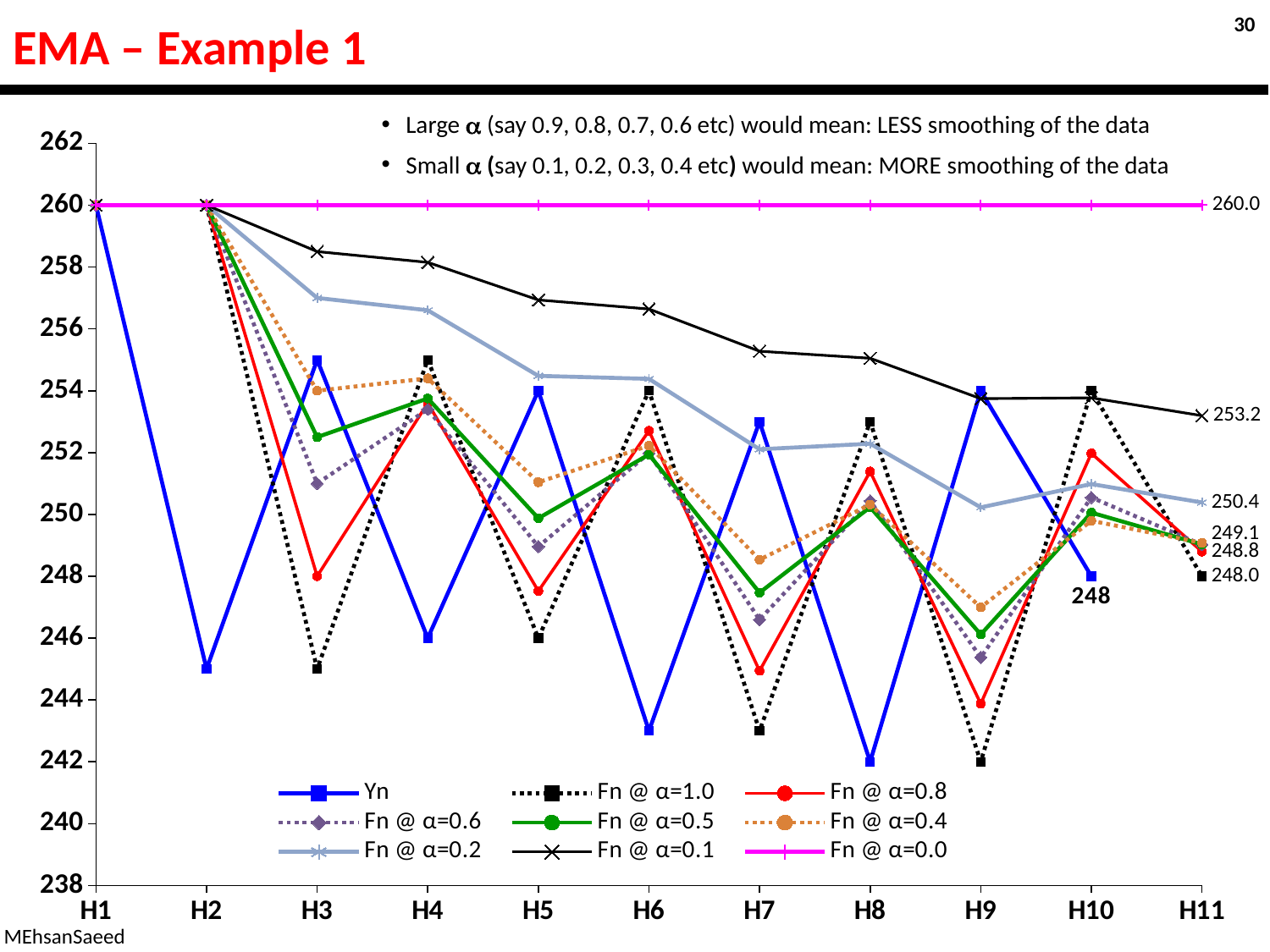

# EMA – Example 1
30
Large α (say 0.9, 0.8, 0.7, 0.6 etc) would mean: LESS smoothing of the data
Small α (say 0.1, 0.2, 0.3, 0.4 etc) would mean: MORE smoothing of the data

### Chart

| Category | Yn | Fn @ α=1.0 | Fn @ α=0.8 | Fn @ α=0.6 | Fn @ α=0.5 | Fn @ α=0.4 | Fn @ α=0.2 | Fn @ α=0.1 | Fn @ α=0.0 |
|---|---|---|---|---|---|---|---|---|---|
| H1 | 260.0 | 260.0 | 260.0 | 260.0 | 260.0 | 260.0 | 260.0 | 260.0 | 260.0 |
| H2 | 245.0 | 260.0 | 260.0 | 260.0 | 260.0 | 260.0 | 260.0 | 260.0 | 260.0 |
| H3 | 255.0 | 245.0 | 248.0 | 251.0 | 252.5 | 254.0 | 257.0 | 258.5 | 260.0 |
| H4 | 246.0 | 255.0 | 253.6 | 253.4 | 253.75 | 254.4 | 256.6 | 258.15 | 260.0 |
| H5 | 254.0 | 246.0 | 247.51999999999998 | 248.96 | 249.875 | 251.04 | 254.48000000000002 | 256.935 | 260.0 |
| H6 | 243.0 | 254.0 | 252.704 | 251.984 | 251.9375 | 252.224 | 254.38400000000004 | 256.6415 | 260.0 |
| H7 | 253.0 | 243.0 | 244.9408 | 246.59359999999998 | 247.46875 | 248.5344 | 252.10720000000003 | 255.27735 | 260.0 |
| H8 | 242.0 | 253.0 | 251.38816 | 250.43743999999998 | 250.234375 | 250.32064000000003 | 252.28576000000004 | 255.04961500000002 | 260.0 |
| H9 | 254.0 | 242.0 | 243.877632 | 245.374976 | 246.1171875 | 246.99238400000002 | 250.22860800000004 | 253.74465350000003 | 260.0 |
| H10 | 248.0 | 254.0 | 251.9755264 | 250.5499904 | 250.05859375 | 249.7954304 | 250.98288640000004 | 253.77018815000002 | 260.0 |
| H11 | None | 248.0 | 248.79510528 | 249.01999616 | 249.029296875 | 249.07725824 | 250.38630912000005 | 253.19316933500005 | 260.0 |
MEhsanSaeed